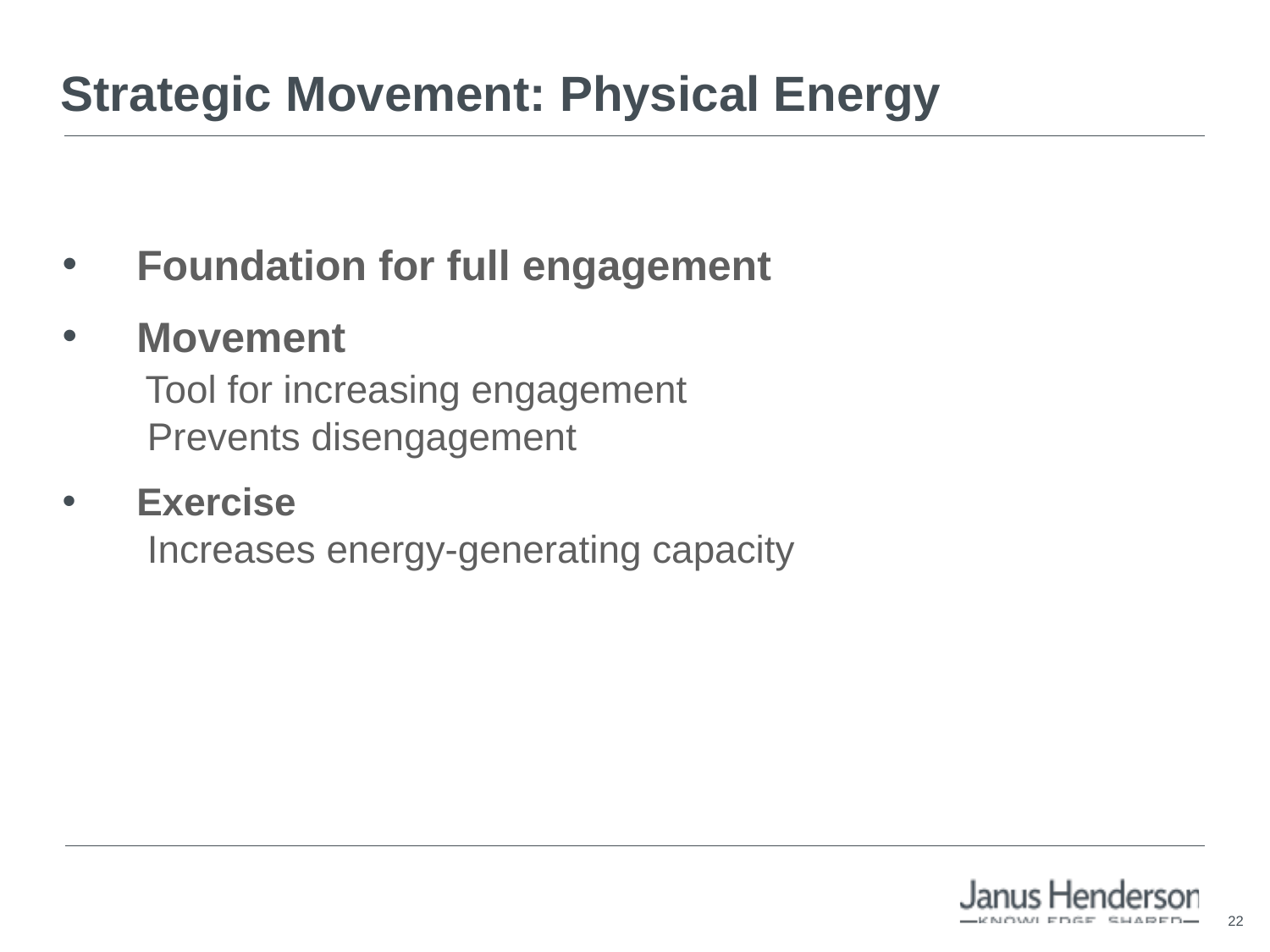

# Strategic Movement: Physical Energy
Foundation for full engagement
Movement
       Tool for increasing engagement
 Prevents disengagement
Exercise
	 Increases energy-generating capacity